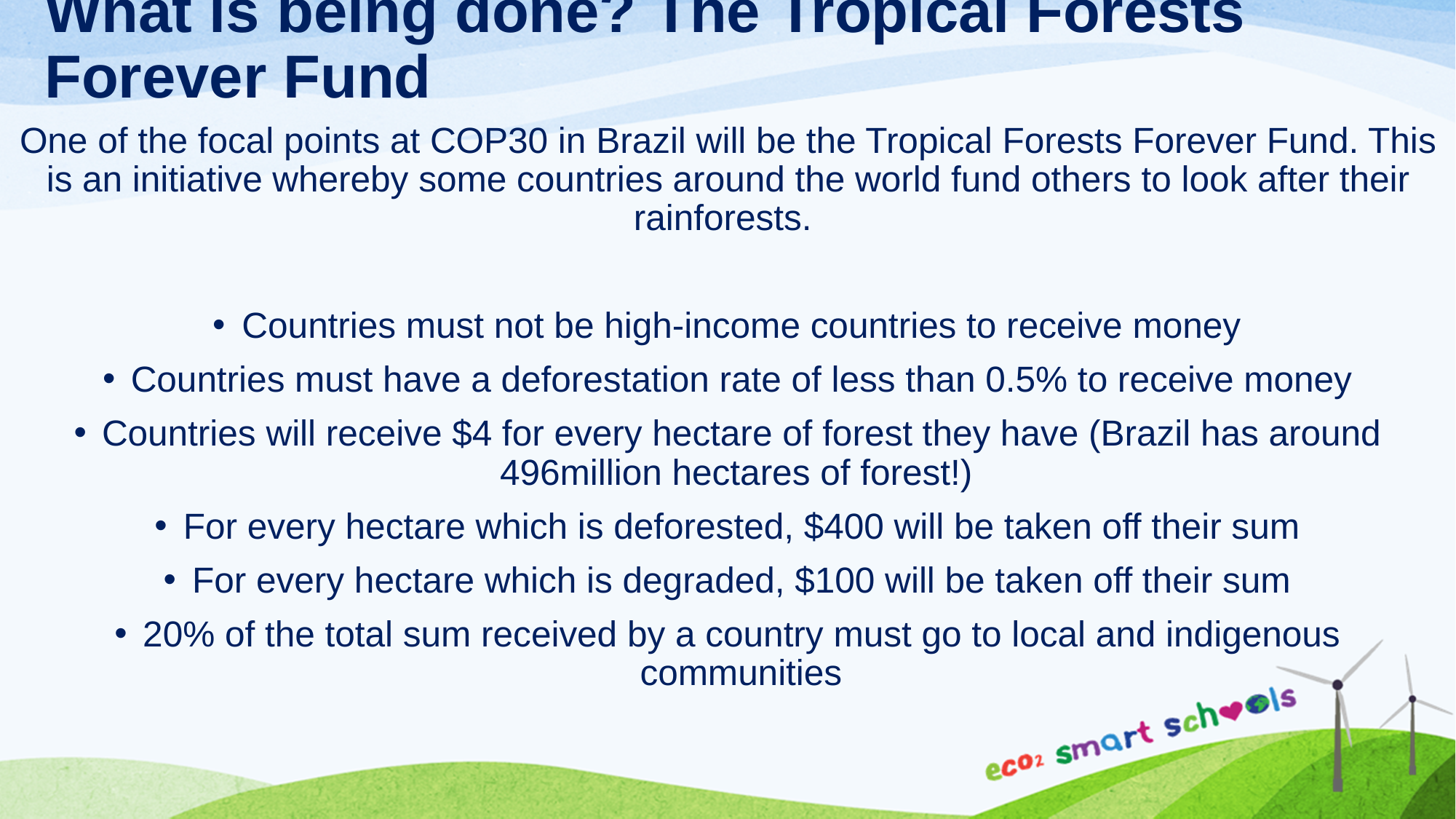

# What is being done? The Tropical Forests Forever Fund
One of the focal points at COP30 in Brazil will be the Tropical Forests Forever Fund. This is an initiative whereby some countries around the world fund others to look after their rainforests.

Countries must not be high-income countries to receive money
Countries must have a deforestation rate of less than 0.5% to receive money
Countries will receive $4 for every hectare of forest they have (Brazil has around 496million hectares of forest!)
For every hectare which is deforested, $400 will be taken off their sum
For every hectare which is degraded, $100 will be taken off their sum
20% of the total sum received by a country must go to local and indigenous communities